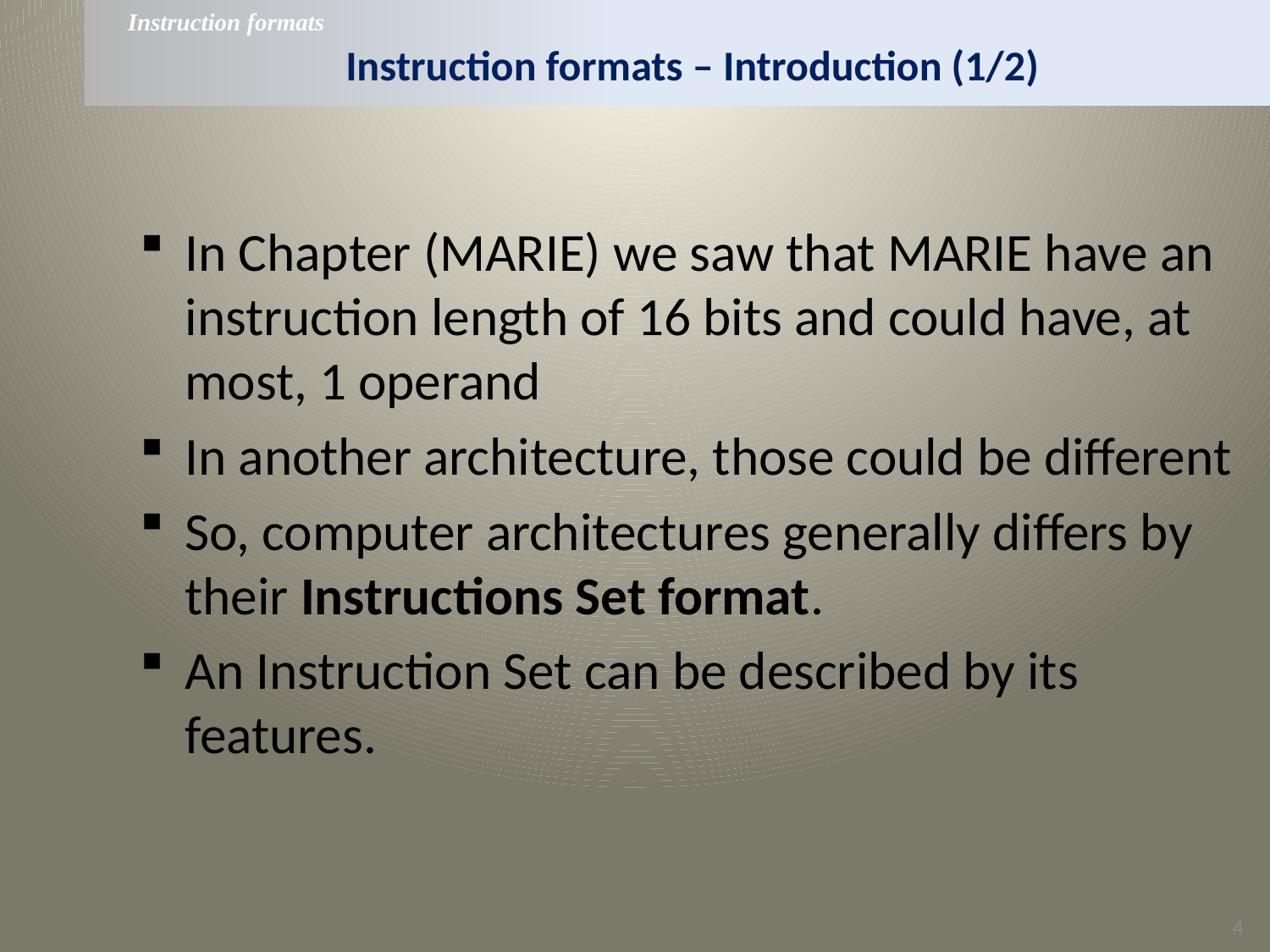

Instruction formats
# Instruction formats – Introduction (1/2)
In Chapter (MARIE) we saw that MARIE have an instruction length of 16 bits and could have, at most, 1 operand
In another architecture, those could be different
So, computer architectures generally differs by their Instructions Set format.
An Instruction Set can be described by its features.